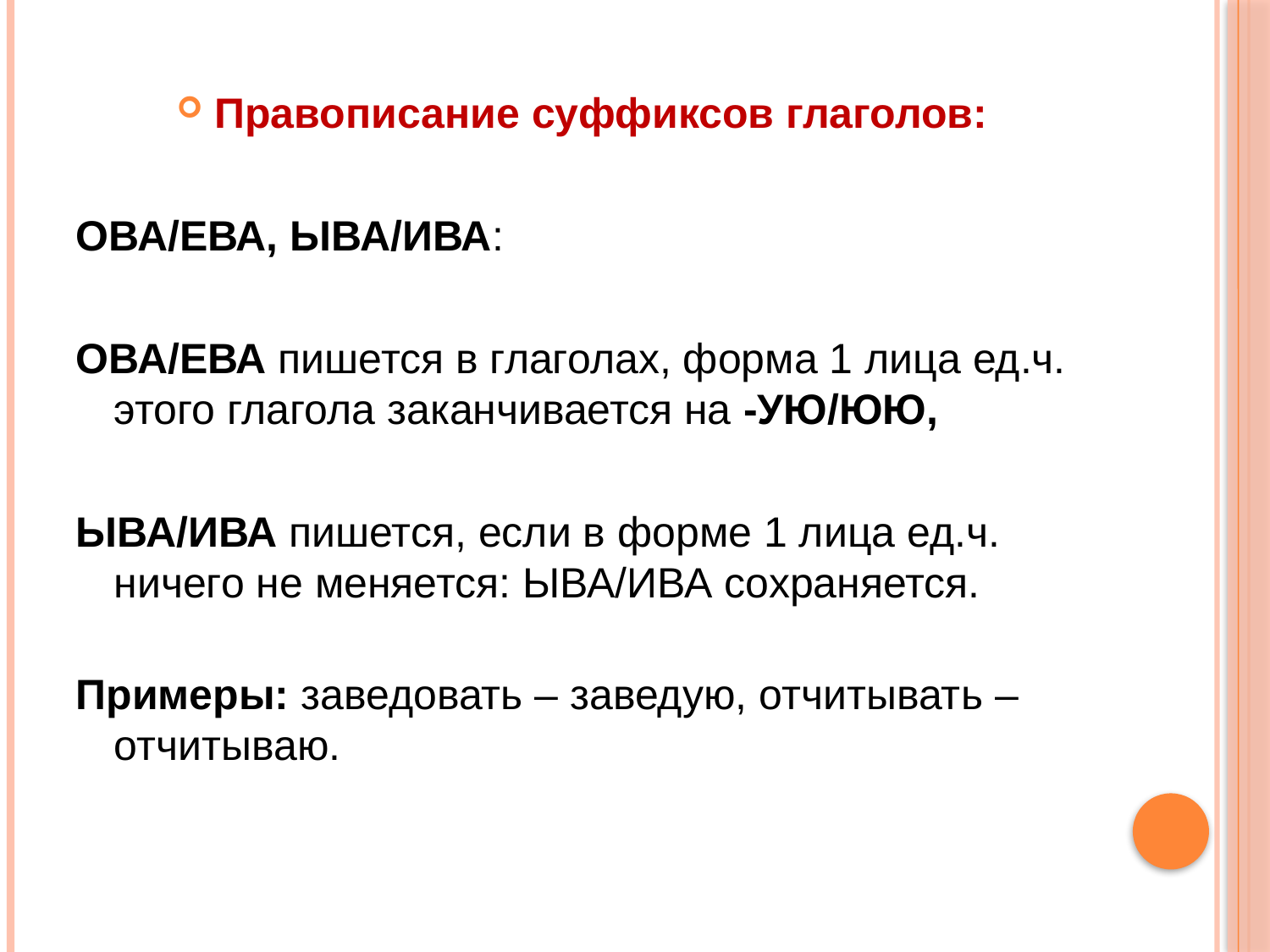

Правописание суффиксов глаголов:

ОВА/ЕВА, ЫВА/ИВА:

ОВА/ЕВА пишется в глаголах, форма 1 лица ед.ч. этого глагола заканчивается на -УЮ/ЮЮ,

ЫВА/ИВА пишется, если в форме 1 лица ед.ч. ничего не меняется: ЫВА/ИВА сохраняется.
Примеры: заведовать – заведую, отчитывать – отчитываю.